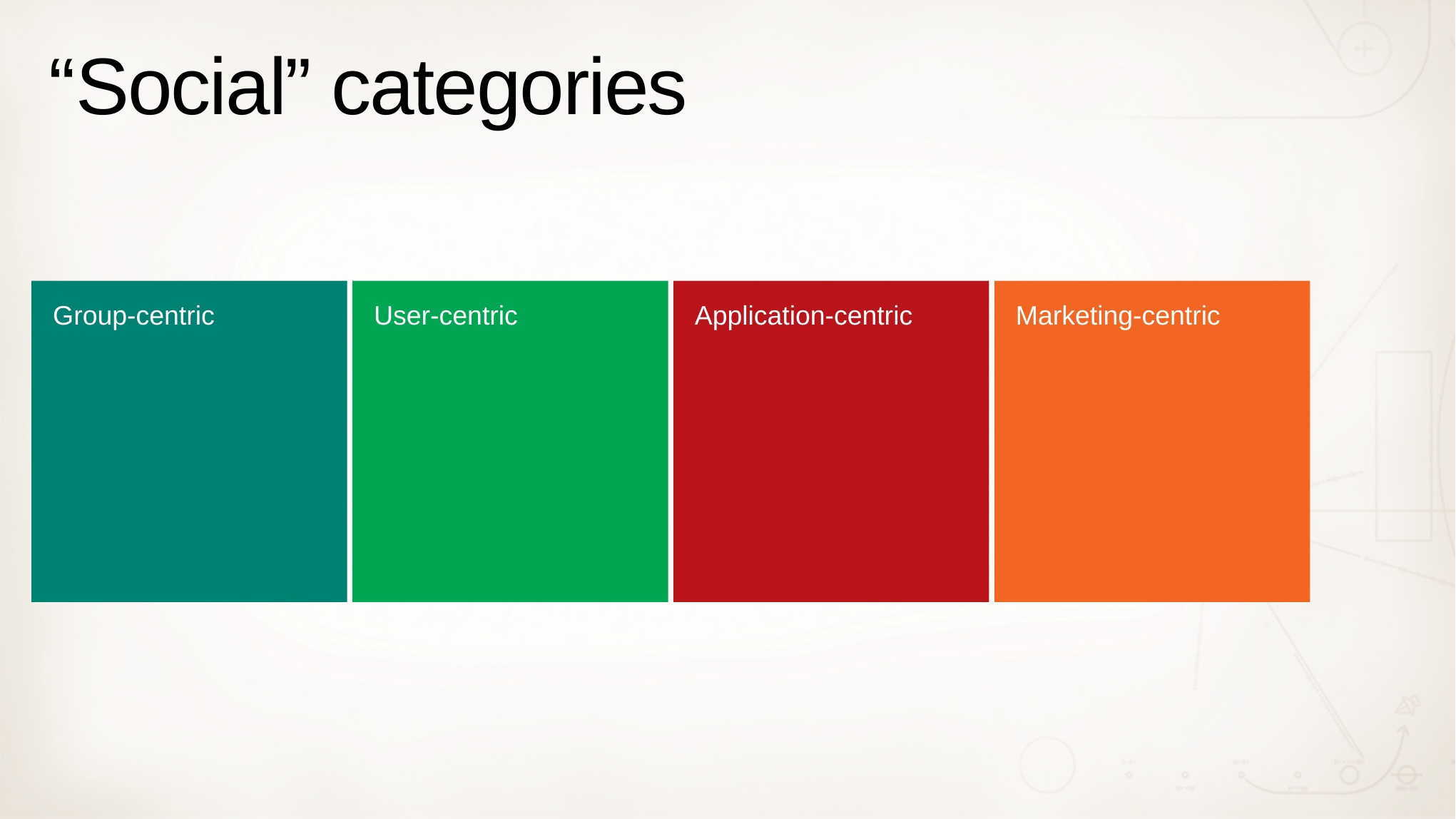

# “Social” categories
Group-centric
User-centric
Application-centric
Marketing-centric